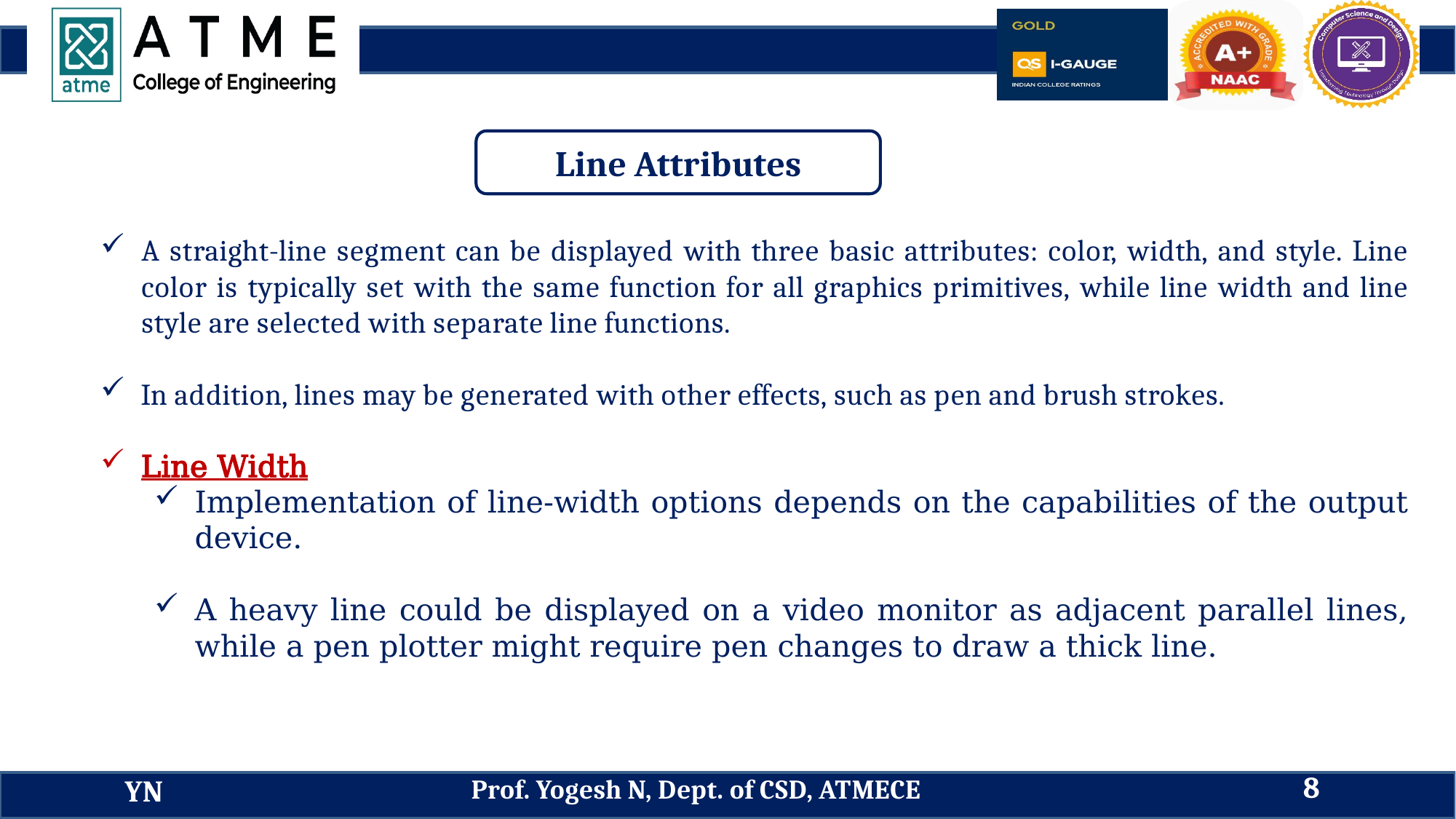

Line Attributes
A straight-line segment can be displayed with three basic attributes: color, width, and style. Line color is typically set with the same function for all graphics primitives, while line width and line style are selected with separate line functions.

In addition, lines may be generated with other effects, such as pen and brush strokes.

Line Width
Implementation of line-width options depends on the capabilities of the output device.

A heavy line could be displayed on a video monitor as adjacent parallel lines, while a pen plotter might require pen changes to draw a thick line.
8
Prof. Yogesh N, Dept. of CSD, ATMECE
YN